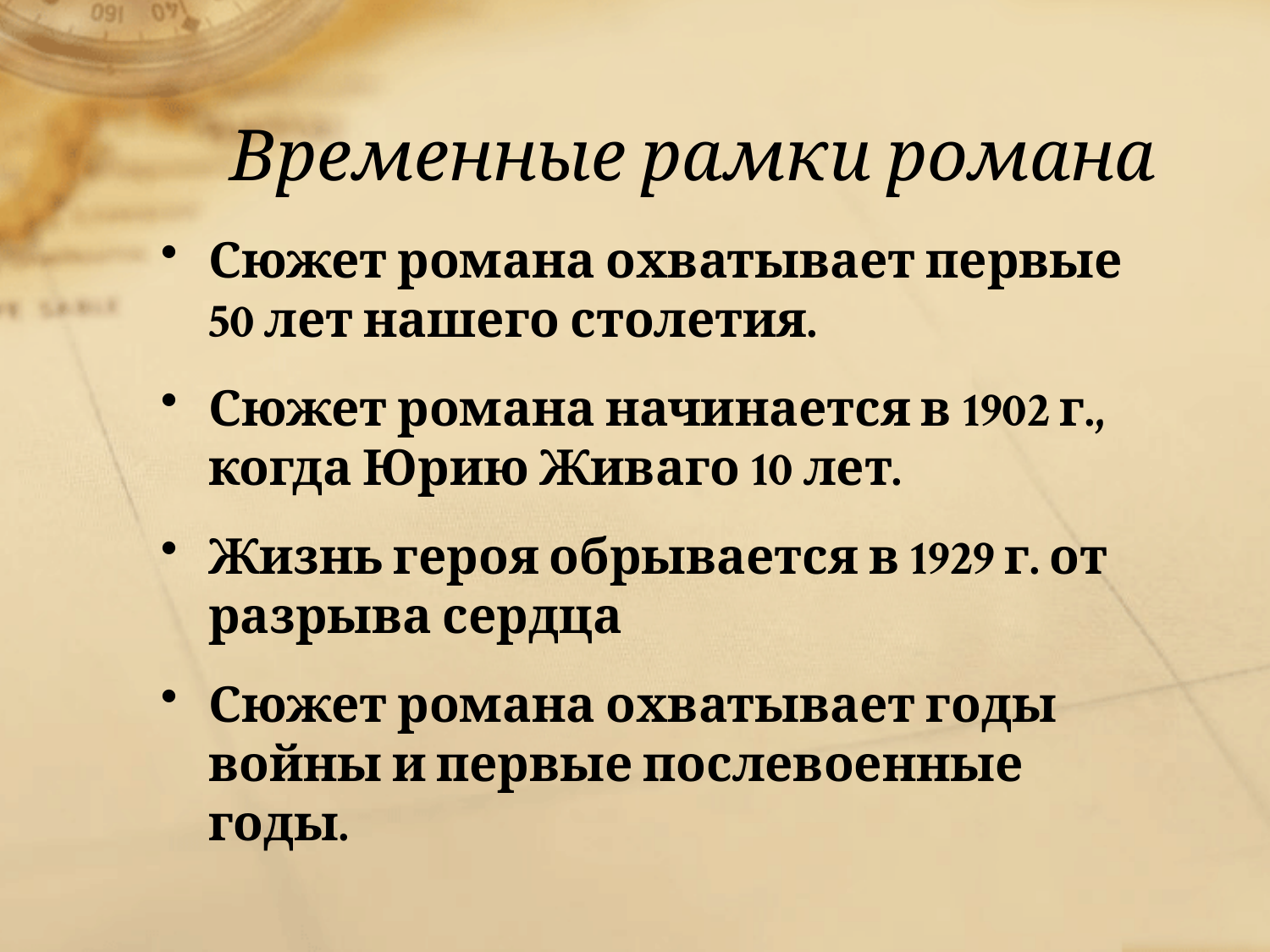

# Временные рамки романа
Сюжет романа охватывает первые 50 лет нашего столетия.
Сюжет романа начинается в 1902 г., когда Юрию Живаго 10 лет.
Жизнь героя обрывается в 1929 г. от разрыва сердца
Сюжет романа охватывает годы войны и первые послевоенные годы.